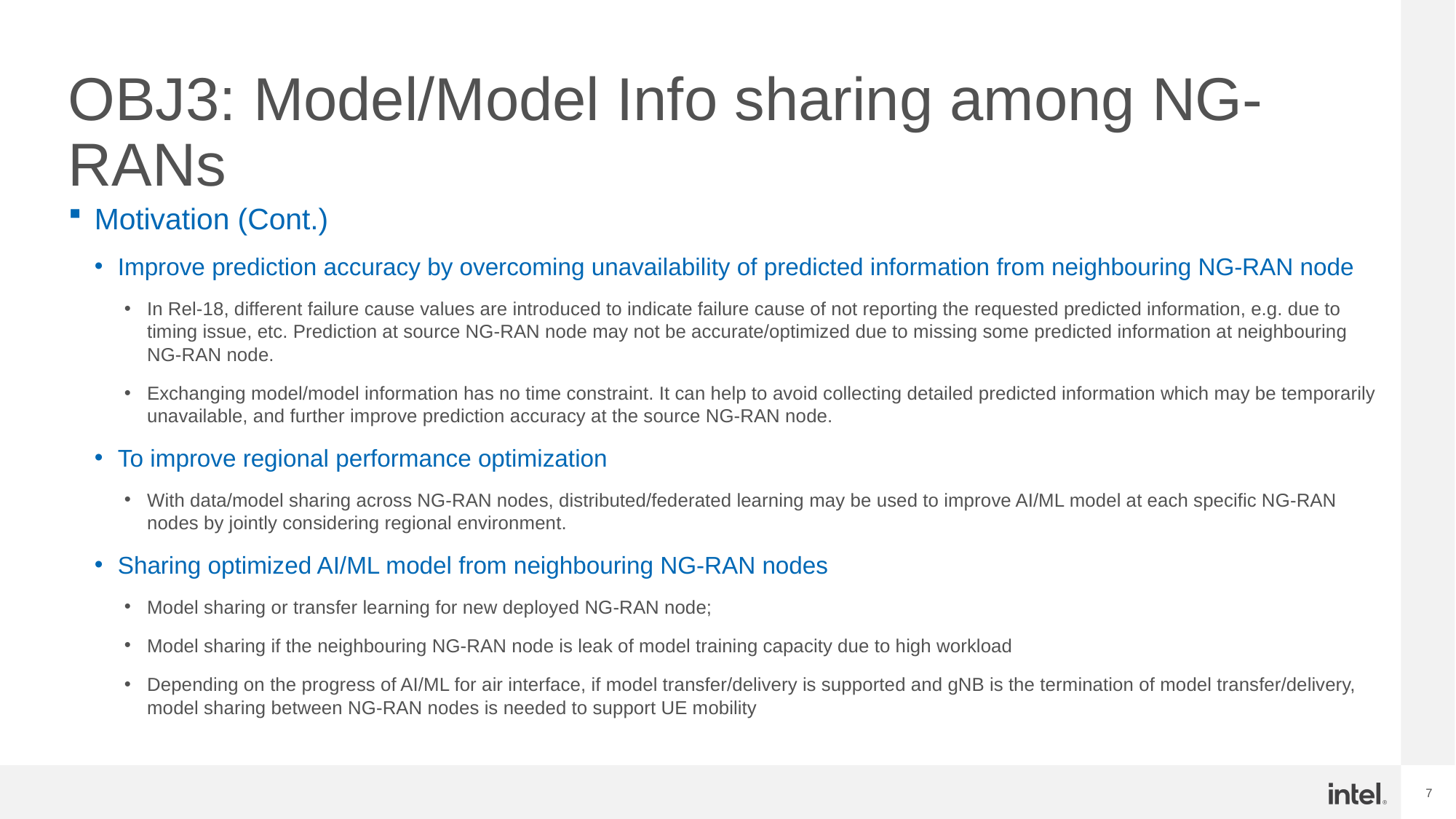

# OBJ3: Model/Model Info sharing among NG-RANs
Motivation (Cont.)
Improve prediction accuracy by overcoming unavailability of predicted information from neighbouring NG-RAN node
In Rel-18, different failure cause values are introduced to indicate failure cause of not reporting the requested predicted information, e.g. due to timing issue, etc. Prediction at source NG-RAN node may not be accurate/optimized due to missing some predicted information at neighbouring NG-RAN node.
Exchanging model/model information has no time constraint. It can help to avoid collecting detailed predicted information which may be temporarily unavailable, and further improve prediction accuracy at the source NG-RAN node.
To improve regional performance optimization
With data/model sharing across NG-RAN nodes, distributed/federated learning may be used to improve AI/ML model at each specific NG-RAN nodes by jointly considering regional environment.
Sharing optimized AI/ML model from neighbouring NG-RAN nodes
Model sharing or transfer learning for new deployed NG-RAN node;
Model sharing if the neighbouring NG-RAN node is leak of model training capacity due to high workload
Depending on the progress of AI/ML for air interface, if model transfer/delivery is supported and gNB is the termination of model transfer/delivery, model sharing between NG-RAN nodes is needed to support UE mobility